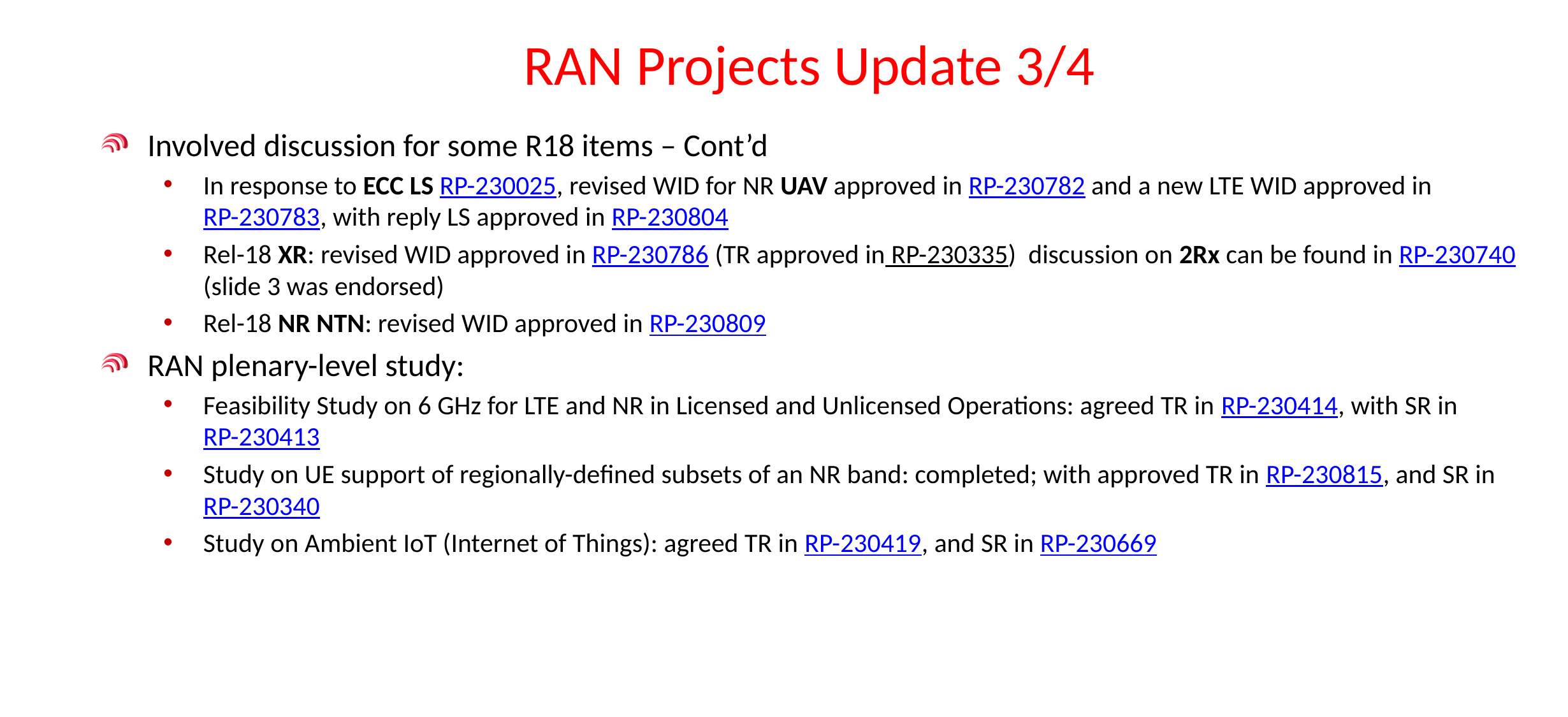

# RAN Projects Update 3/4
Involved discussion for some R18 items – Cont’d
In response to ECC LS RP-230025, revised WID for NR UAV approved in RP-230782 and a new LTE WID approved in RP-230783, with reply LS approved in RP-230804
Rel-18 XR: revised WID approved in RP-230786 (TR approved in RP-230335)  discussion on 2Rx can be found in RP-230740 (slide 3 was endorsed)
Rel-18 NR NTN: revised WID approved in RP-230809
RAN plenary-level study:
Feasibility Study on 6 GHz for LTE and NR in Licensed and Unlicensed Operations: agreed TR in RP-230414, with SR in RP-230413
Study on UE support of regionally-defined subsets of an NR band: completed; with approved TR in RP-230815, and SR in RP-230340
Study on Ambient IoT (Internet of Things): agreed TR in RP-230419, and SR in RP-230669